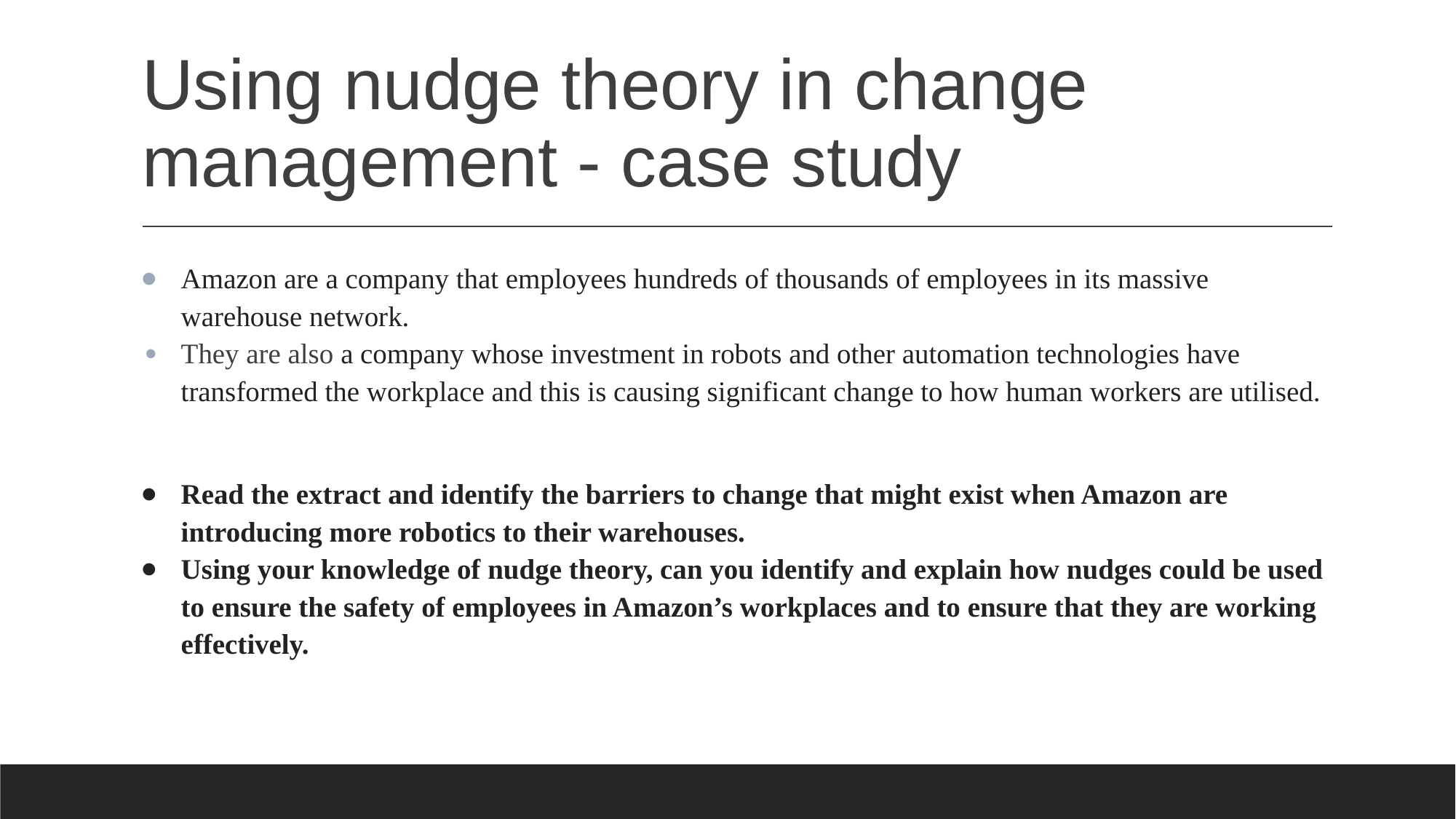

# Using nudge theory in change management - case study
Amazon are a company that employees hundreds of thousands of employees in its massive warehouse network.
They are also a company whose investment in robots and other automation technologies have transformed the workplace and this is causing significant change to how human workers are utilised.

Read the extract and identify the barriers to change that might exist when Amazon are introducing more robotics to their warehouses.
Using your knowledge of nudge theory, can you identify and explain how nudges could be used to ensure the safety of employees in Amazon’s workplaces and to ensure that they are working effectively.